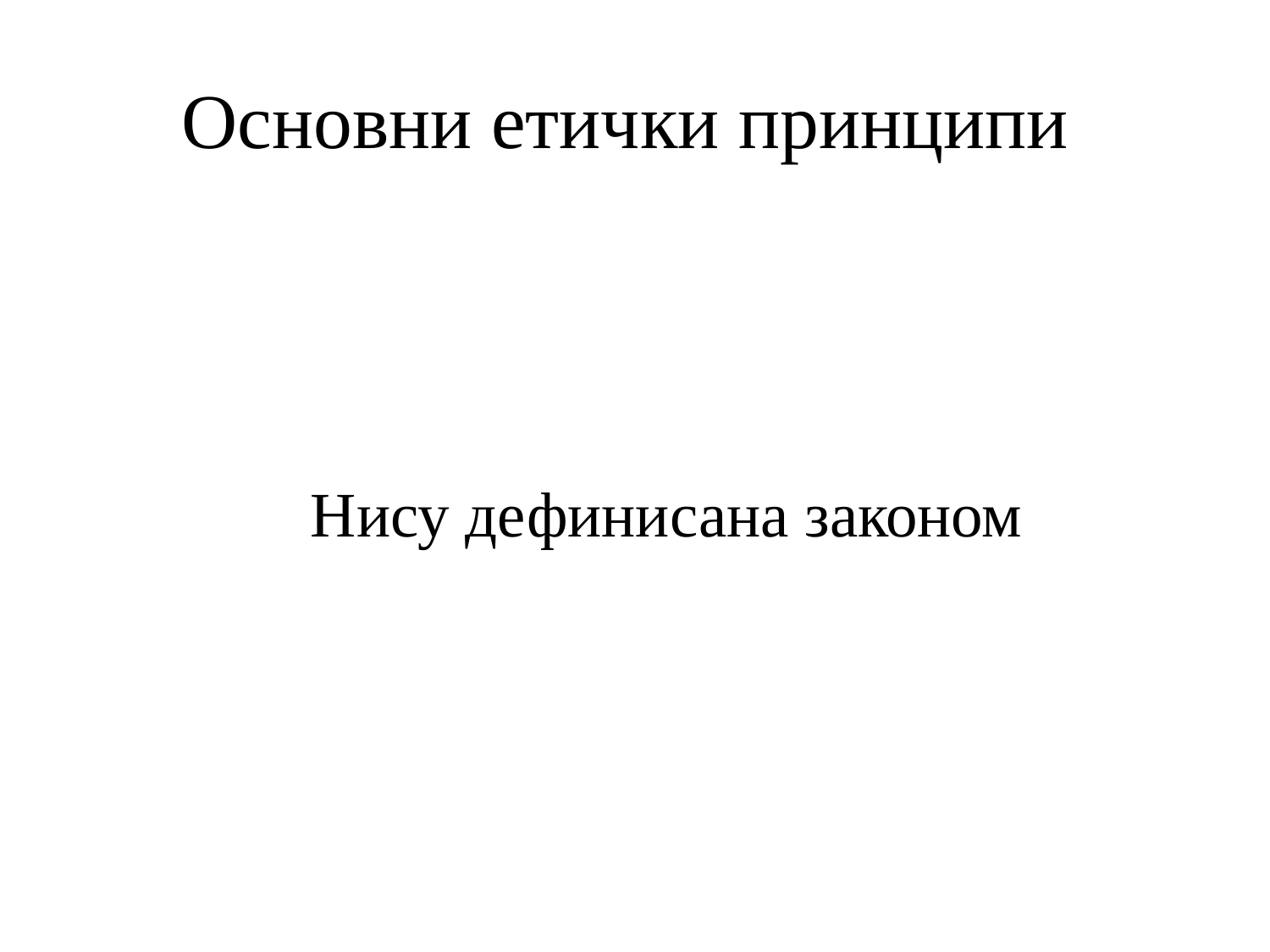

# Основни етички принципи

Нису дефинисана законом